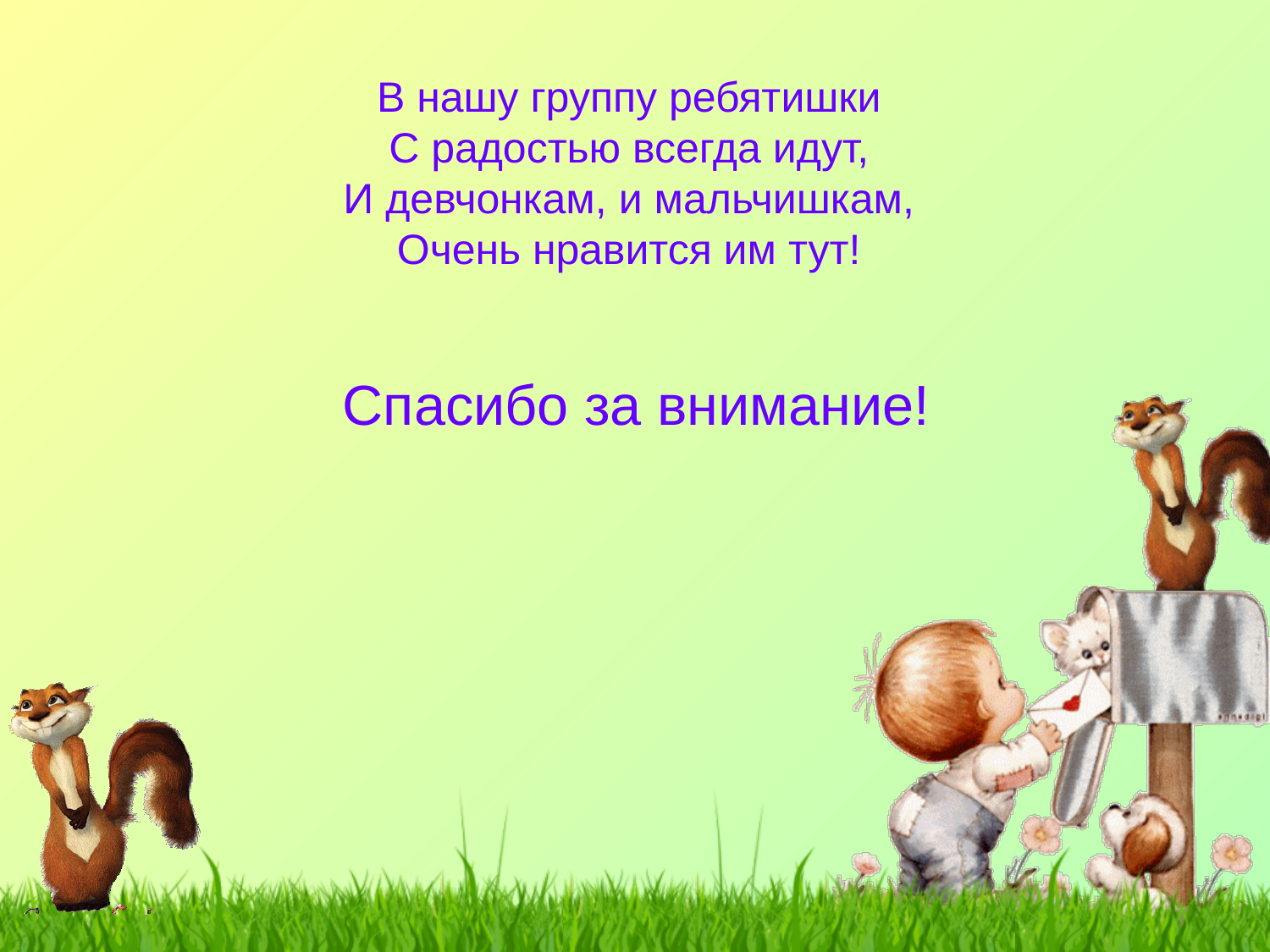

# В нашу группу ребятишки  С радостью всегда идут,  И девчонкам, и мальчишкам,  Очень нравится им тут!

Спасибо за внимание!